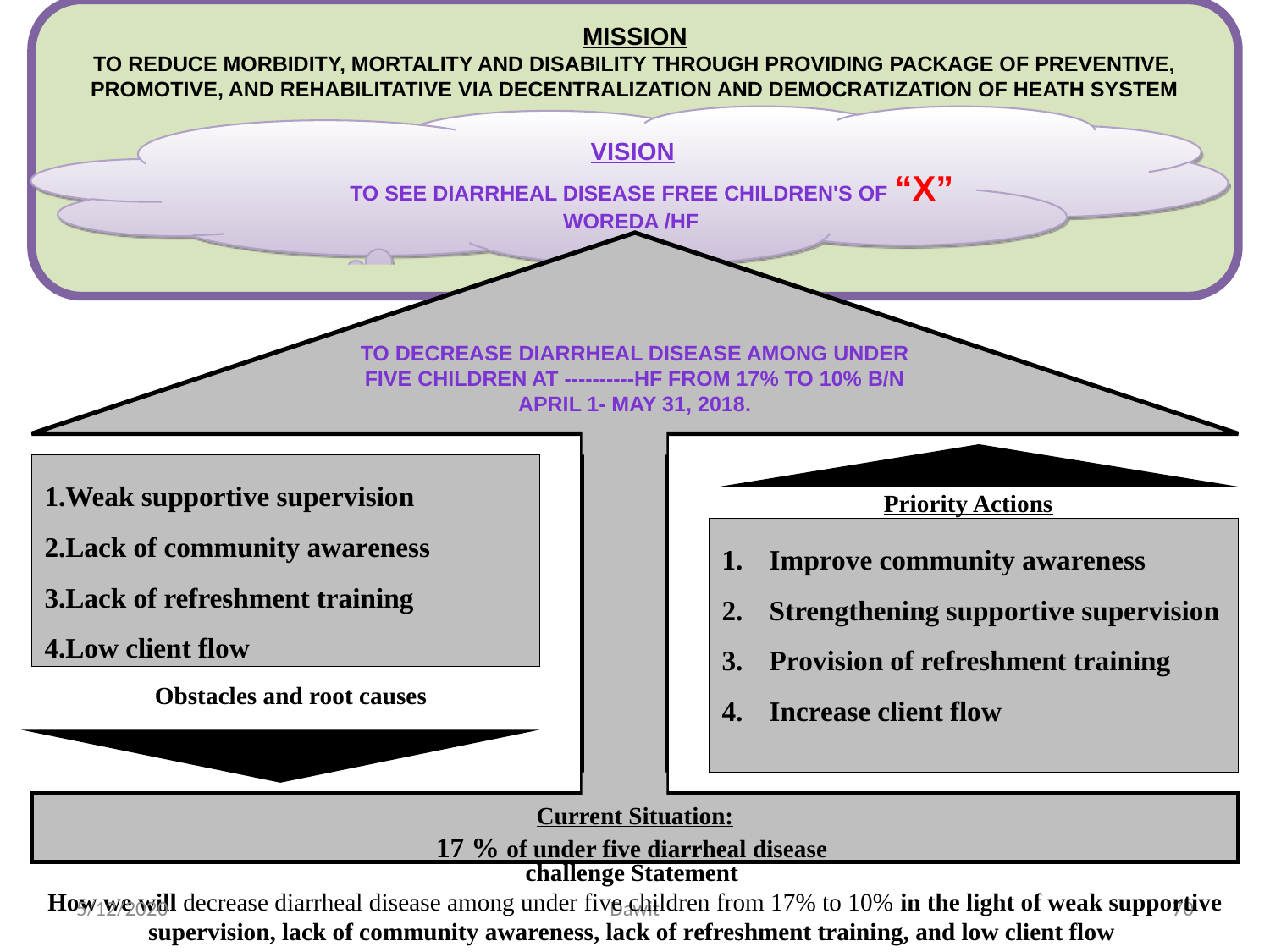

MISSION
To reduce morbidity, mortality and disability through providing package of preventive, promotive, and rehabilitative via decentralization and democratization of heath system
             Vision
      To see diarrheal disease free children's of “X” Woreda /HF
.
To decrease diarrheal disease among under five children at ----------HF from 17% to 10% b/n April 1- May 31, 2018.

Weak supportive supervision
Lack of community awareness
Lack of refreshment training
Low client flow

Priority Actions

Improve community awareness
Strengthening supportive supervision
Provision of refreshment training
Increase client flow
Obstacles and root causes

Current Situation:
17 % of under five diarrheal disease

challenge Statement
How we will decrease diarrheal disease among under five children from 17% to 10% in the light of weak supportive supervision, lack of community awareness, lack of refreshment training, and low client flow
5/12/2020
Dawit
70